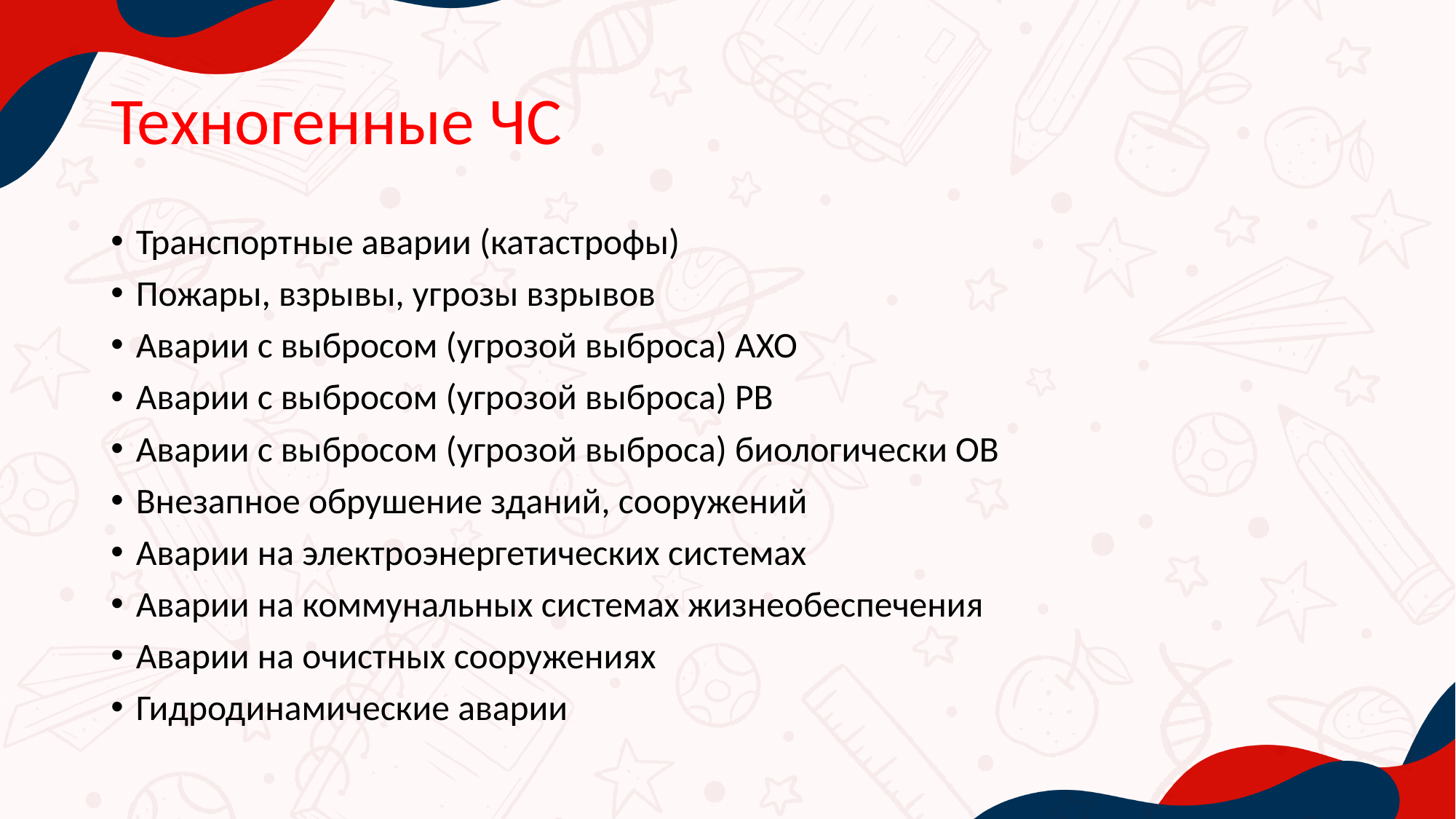

# Техногенные ЧС
Транспортные аварии (катастрофы)
Пожары, взрывы, угрозы взрывов
Аварии с выбросом (угрозой выброса) АХО
Аварии с выбросом (угрозой выброса) РВ
Аварии с выбросом (угрозой выброса) биологически ОВ
Внезапное обрушение зданий, сооружений
Аварии на электроэнергетических системах
Аварии на коммунальных системах жизнеобеспечения
Аварии на очистных сооружениях
Гидродинамические аварии